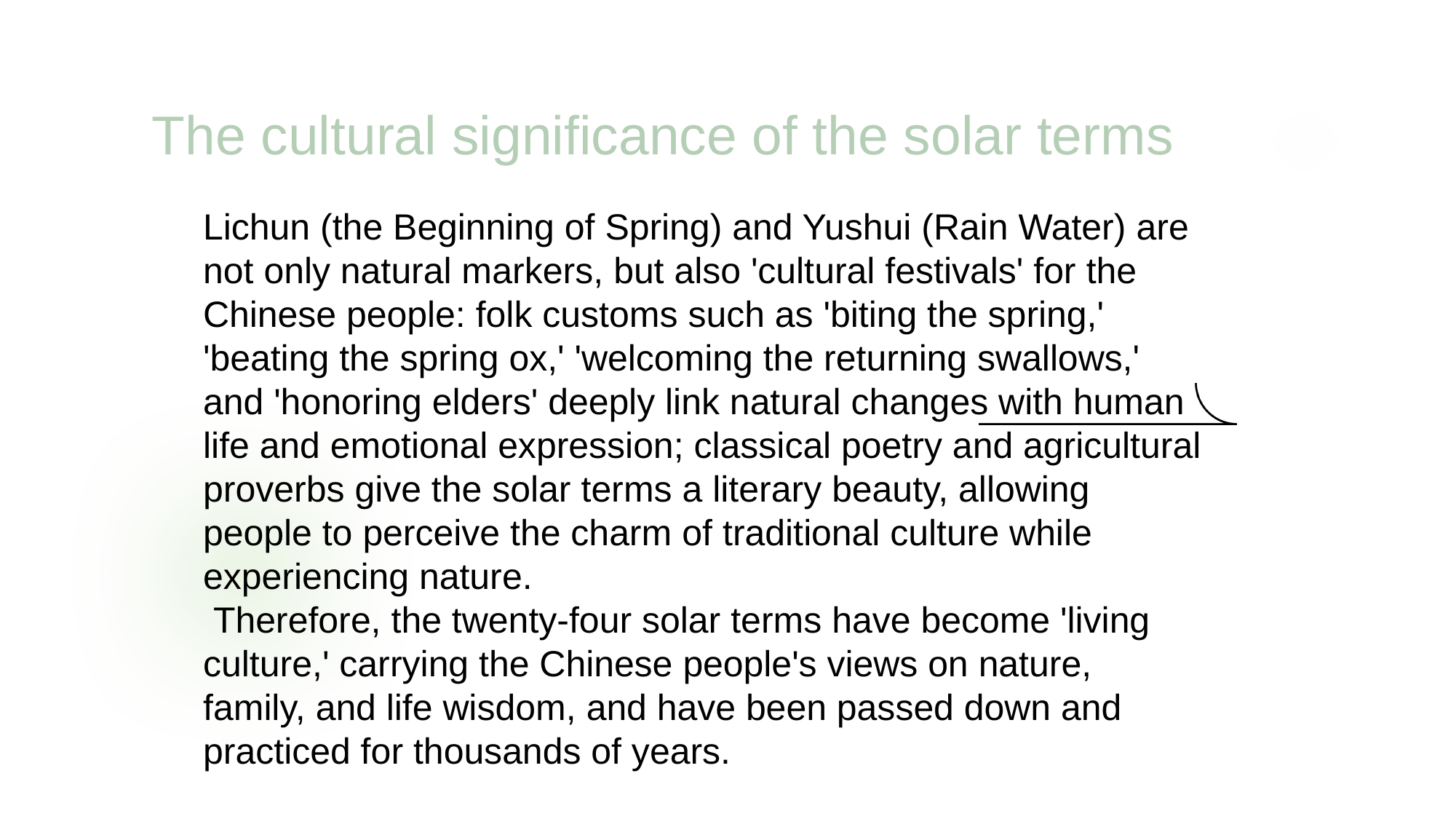

The cultural significance of the solar terms
Lichun (the Beginning of Spring) and Yushui (Rain Water) are not only natural markers, but also 'cultural festivals' for the Chinese people: folk customs such as 'biting the spring,' 'beating the spring ox,' 'welcoming the returning swallows,' and 'honoring elders' deeply link natural changes with human life and emotional expression; classical poetry and agricultural proverbs give the solar terms a literary beauty, allowing people to perceive the charm of traditional culture while experiencing nature.
 Therefore, the twenty-four solar terms have become 'living culture,' carrying the Chinese people's views on nature, family, and life wisdom, and have been passed down and practiced for thousands of years.